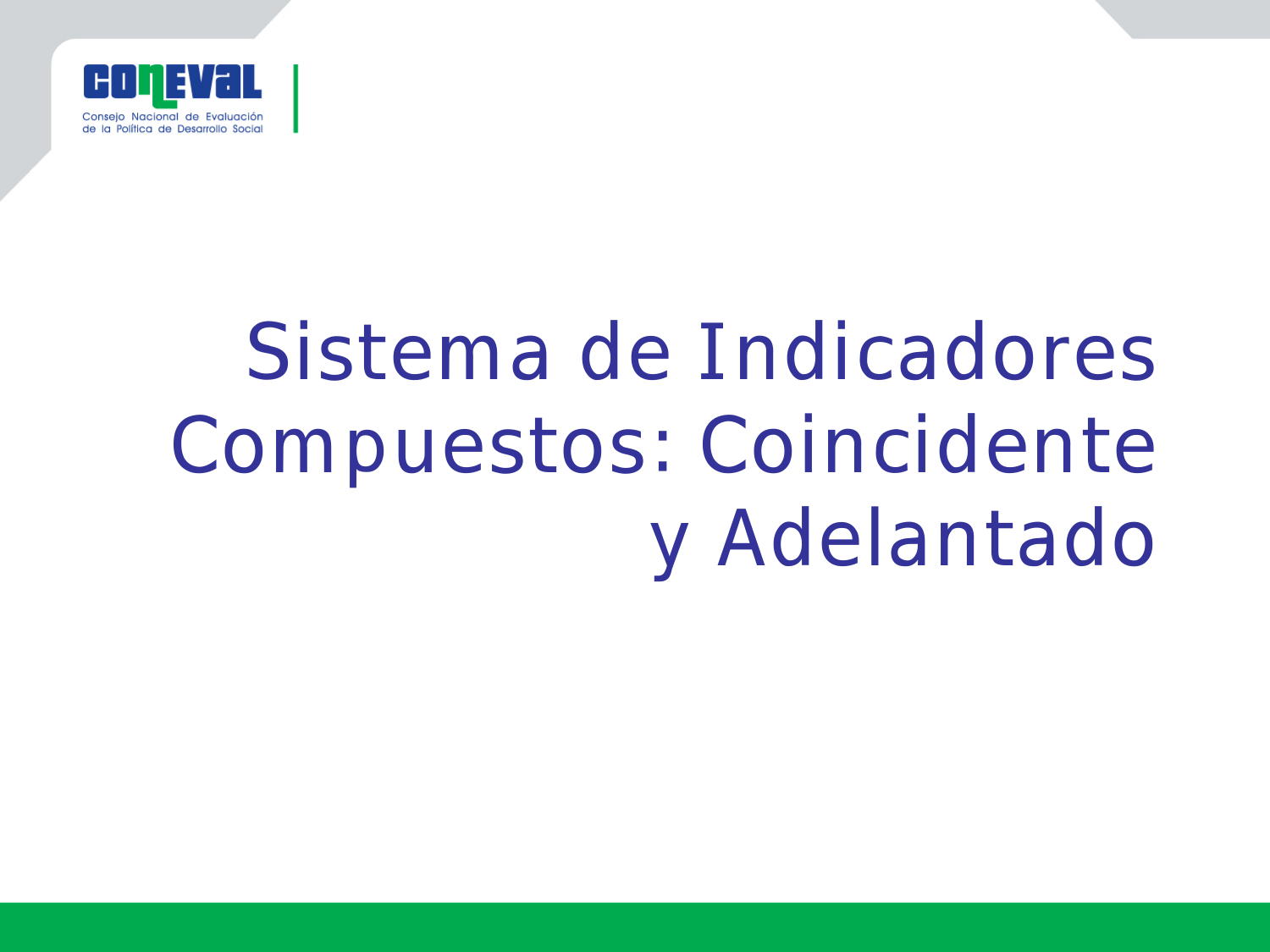

# Sistema de Indicadores Compuestos: Coincidente y Adelantado